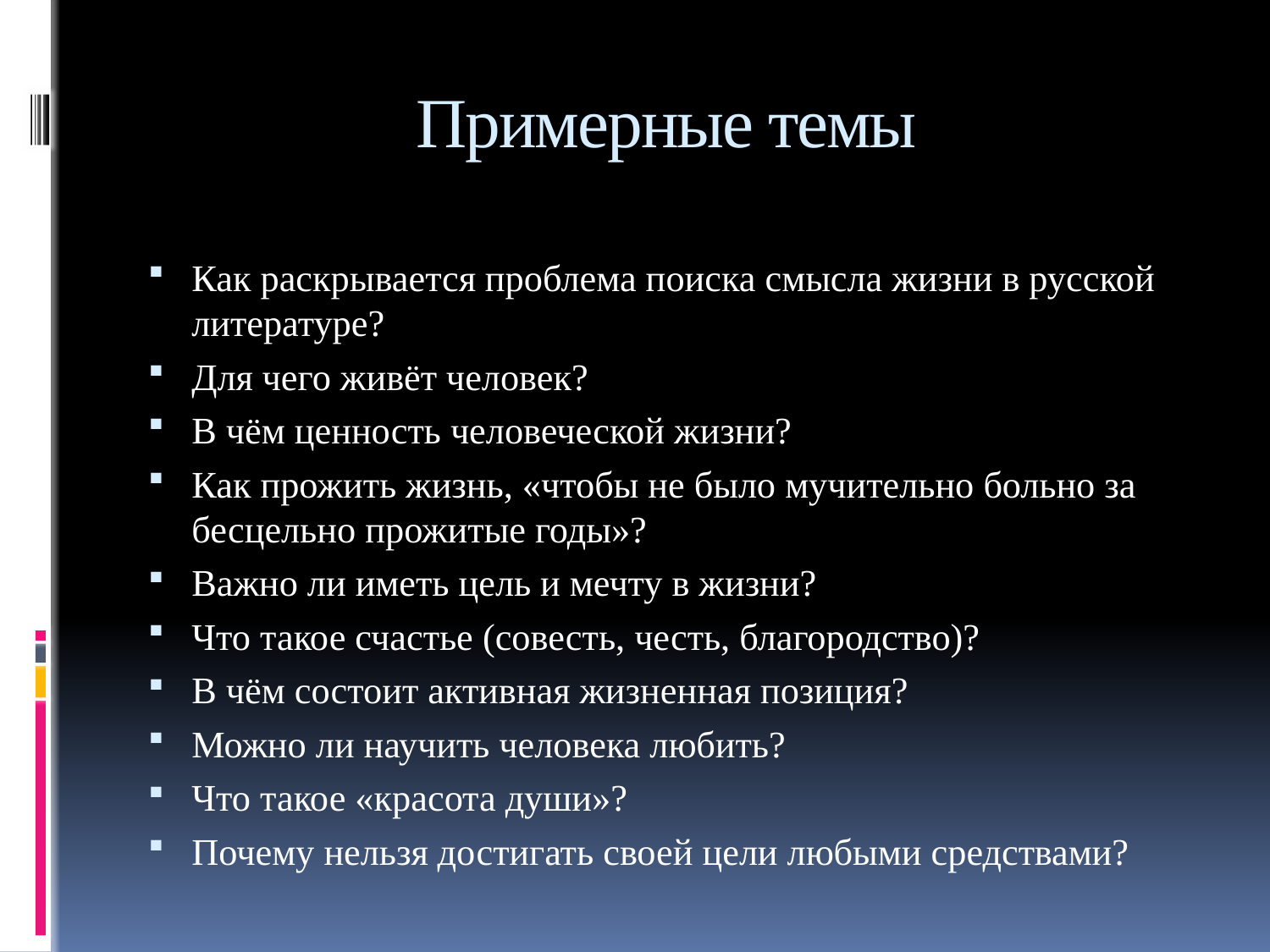

# Примерные темы
Как раскрывается проблема поиска смысла жизни в русской литературе?
Для чего живёт человек?
В чём ценность человеческой жизни?
Как прожить жизнь, «чтобы не было мучительно больно за бесцельно прожитые годы»?
Важно ли иметь цель и мечту в жизни?
Что такое счастье (совесть, честь, благородство)?
В чём состоит активная жизненная позиция?
Можно ли научить человека любить?
Что такое «красота души»?
Почему нельзя достигать своей цели любыми средствами?